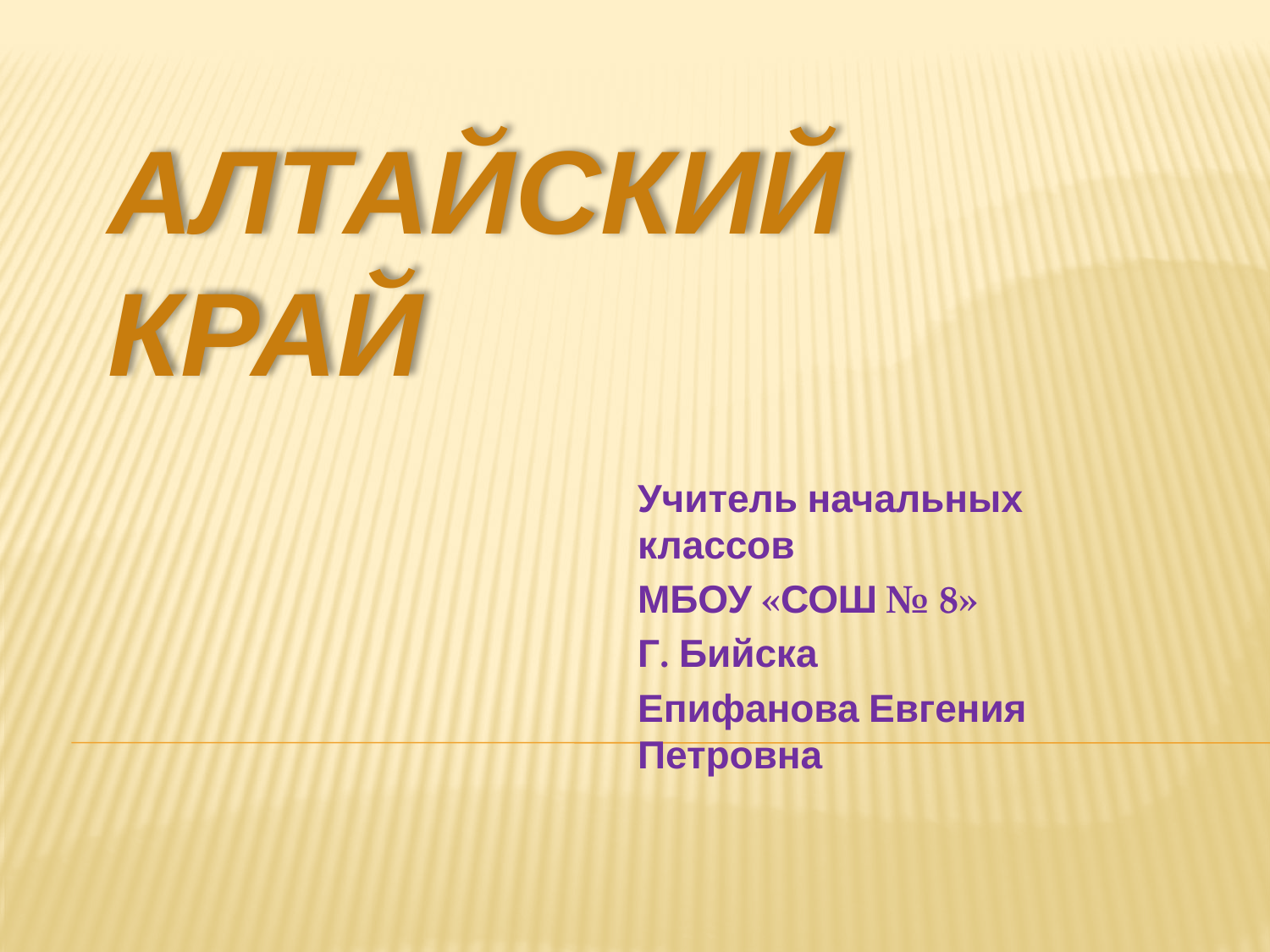

# Алтайский край
Учитель начальных классов
МБОУ «СОШ № 8»
Г. Бийска
Епифанова Евгения Петровна